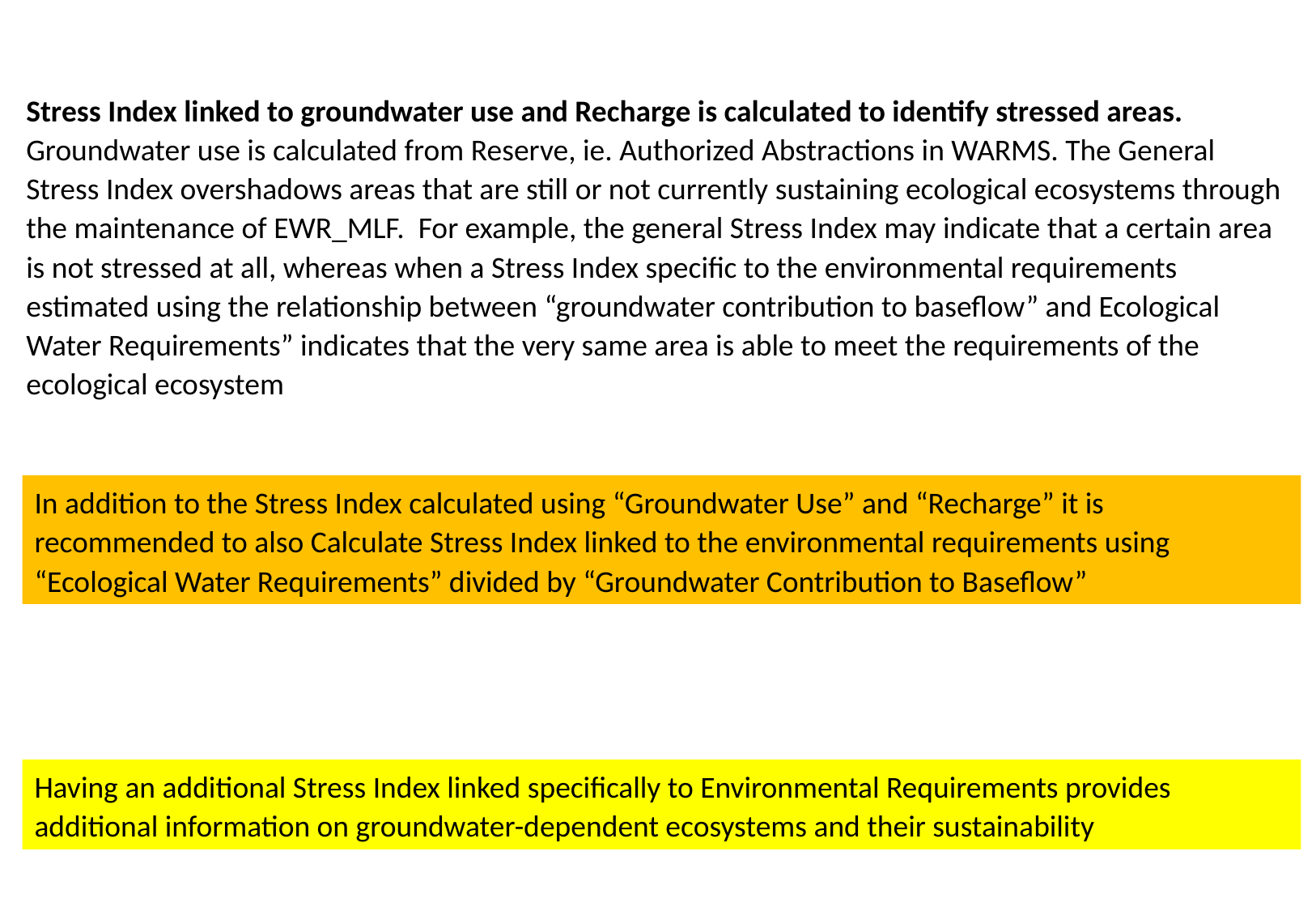

Stress Index linked to groundwater use and Recharge is calculated to identify stressed areas. Groundwater use is calculated from Reserve, ie. Authorized Abstractions in WARMS. The General Stress Index overshadows areas that are still or not currently sustaining ecological ecosystems through the maintenance of EWR_MLF.  For example, the general Stress Index may indicate that a certain area is not stressed at all, whereas when a Stress Index specific to the environmental requirements estimated using the relationship between “groundwater contribution to baseflow” and Ecological Water Requirements” indicates that the very same area is able to meet the requirements of the ecological ecosystem
In addition to the Stress Index calculated using “Groundwater Use” and “Recharge” it is recommended to also Calculate Stress Index linked to the environmental requirements using “Ecological Water Requirements” divided by “Groundwater Contribution to Baseflow”
Having an additional Stress Index linked specifically to Environmental Requirements provides additional information on groundwater-dependent ecosystems and their sustainability